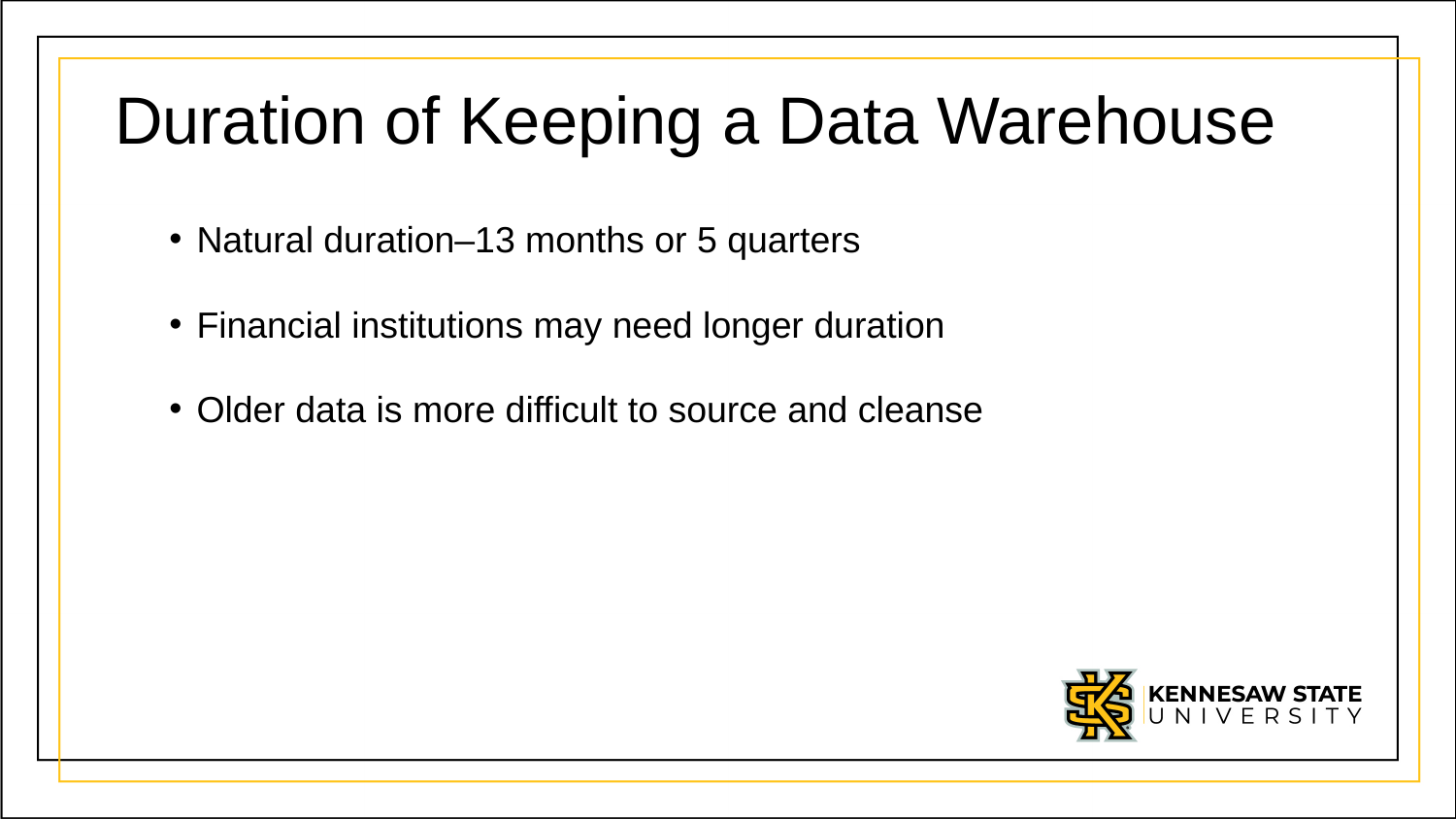

# Duration of Keeping a Data Warehouse
Natural duration–13 months or 5 quarters

Financial institutions may need longer duration

Older data is more difficult to source and cleanse